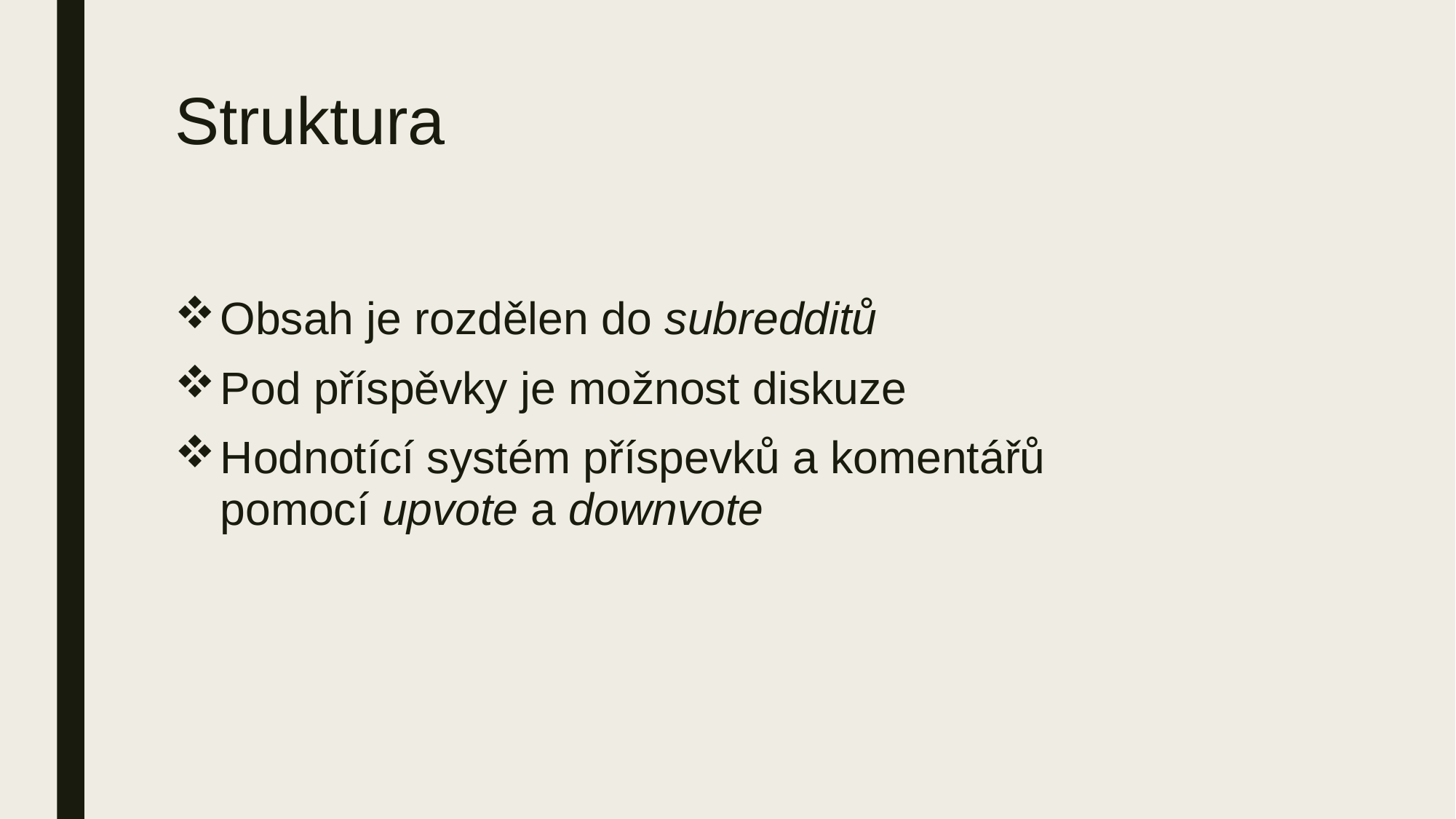

# Struktura
Obsah je rozdělen do subredditů
Pod příspěvky je možnost diskuze
Hodnotící systém příspevků a komentářů pomocí upvote a downvote